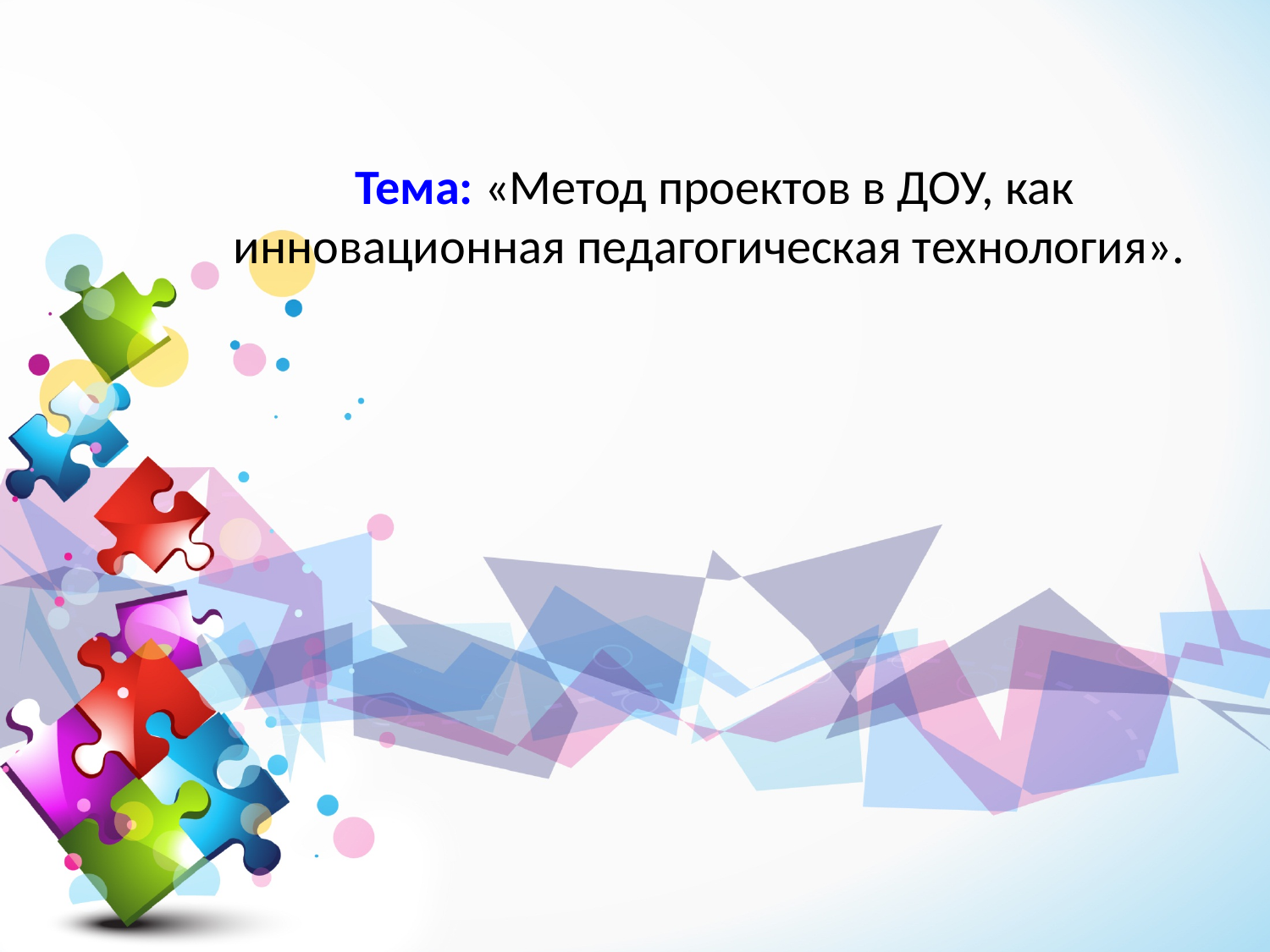

# Тема: «Метод проектов в ДОУ, как инновационная педагогическая технология».